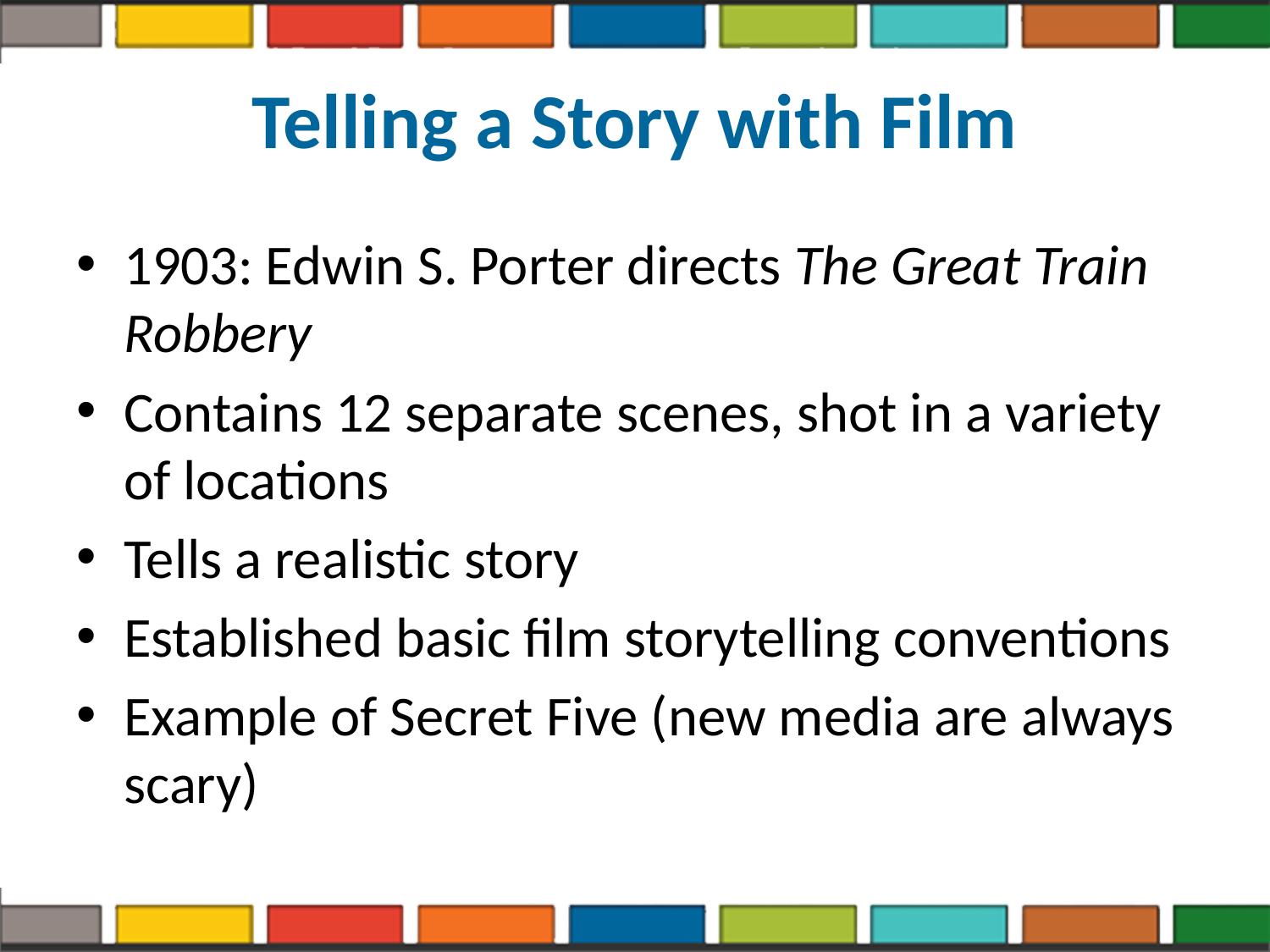

# Telling a Story with Film
1903: Edwin S. Porter directs The Great Train Robbery
Contains 12 separate scenes, shot in a variety of locations
Tells a realistic story
Established basic film storytelling conventions
Example of Secret Five (new media are always scary)